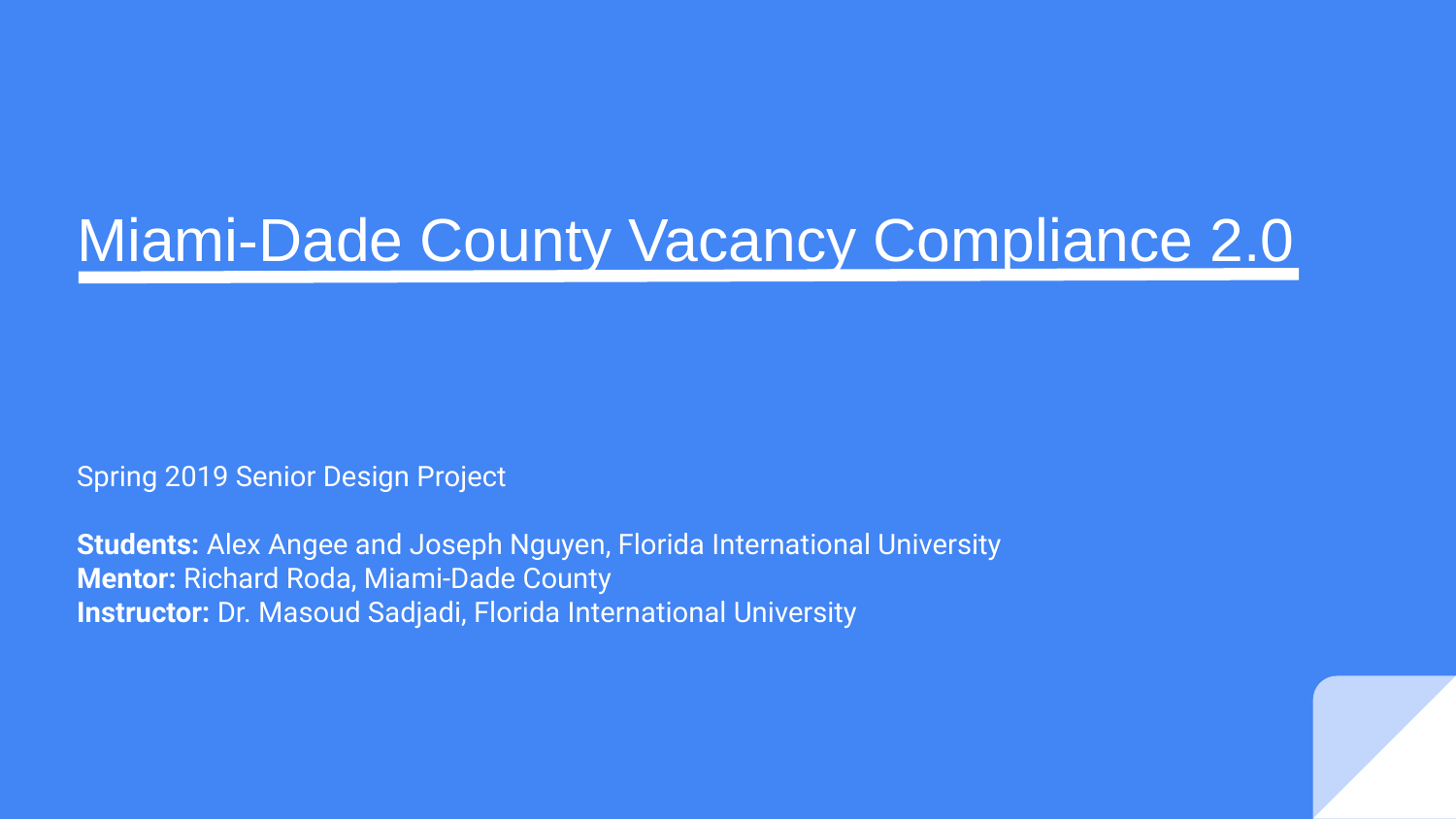

# Miami-Dade County Vacancy Compliance 2.0
Spring 2019 Senior Design Project
Students: Alex Angee and Joseph Nguyen, Florida International University
Mentor: Richard Roda, Miami-Dade County
Instructor: Dr. Masoud Sadjadi, Florida International University